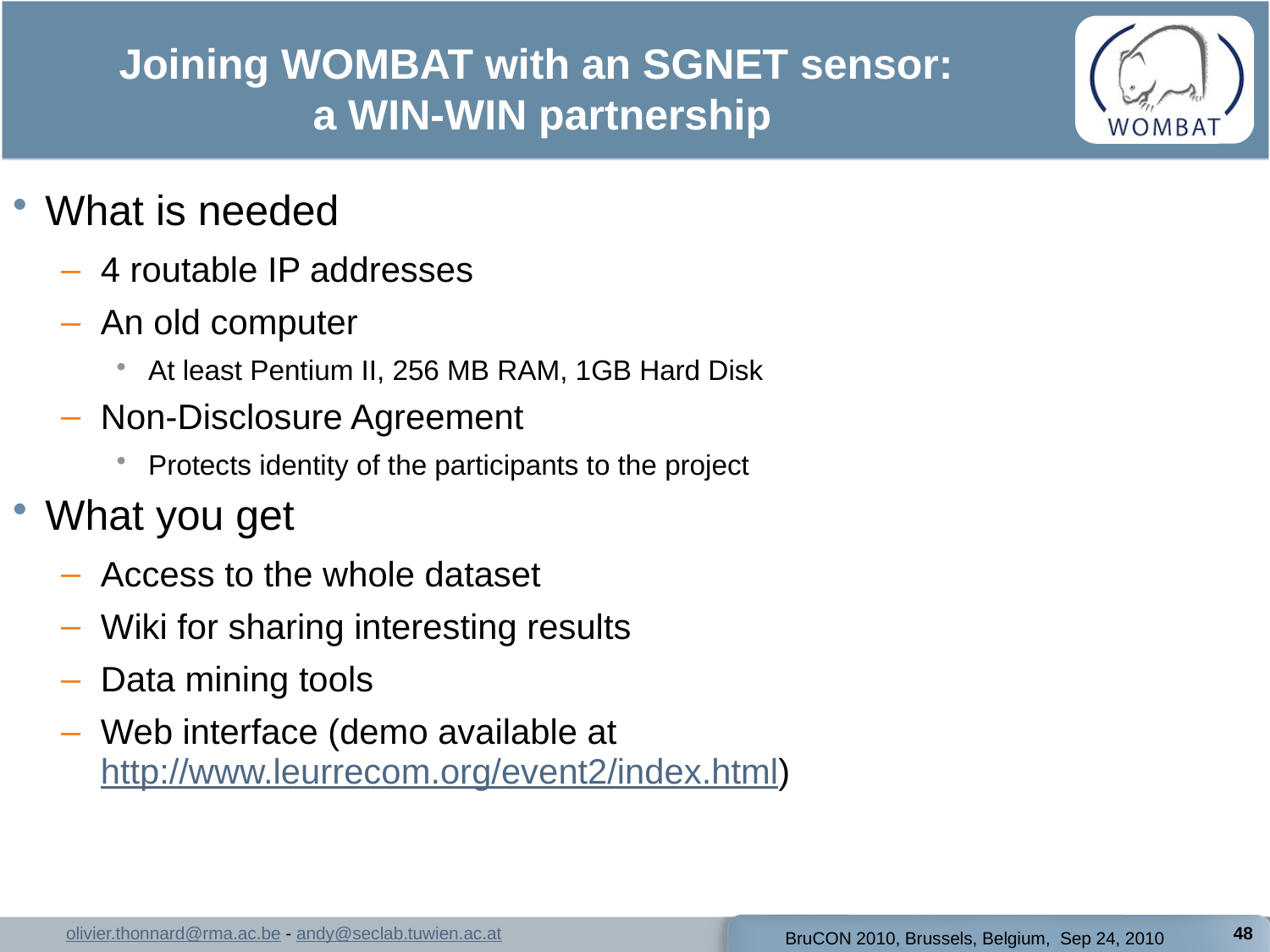

# Joining WOMBAT with an SGNET sensor: a WIN-WIN partnership
What is needed
4 routable IP addresses
An old computer
At least Pentium II, 256 MB RAM, 1GB Hard Disk
Non-Disclosure Agreement
Protects identity of the participants to the project
What you get
Access to the whole dataset
Wiki for sharing interesting results
Data mining tools
Web interface (demo available at http://www.leurrecom.org/event2/index.html)
48
BruCON 2010, Brussels, Belgium,  Sep 24, 2010